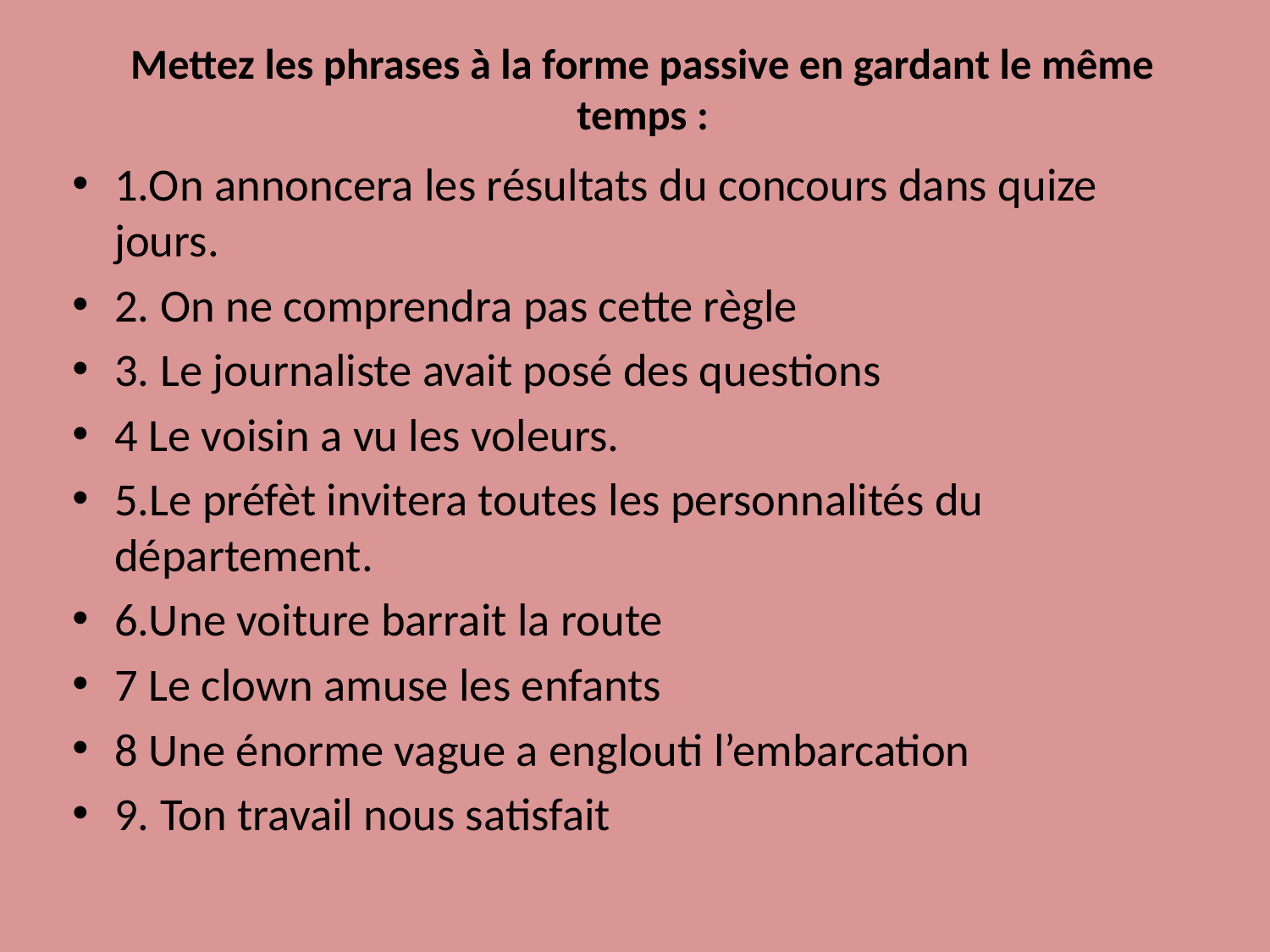

# Mettez les phrases à la forme passive en gardant le même temps :
1.On annoncera les résultats du concours dans quize jours.
2. On ne comprendra pas cette règle
3. Le journaliste avait posé des questions
4 Le voisin a vu les voleurs.
5.Le préfèt invitera toutes les personnalités du département.
6.Une voiture barrait la route
7 Le clown amuse les enfants
8 Une énorme vague a englouti l’embarcation
9. Ton travail nous satisfait